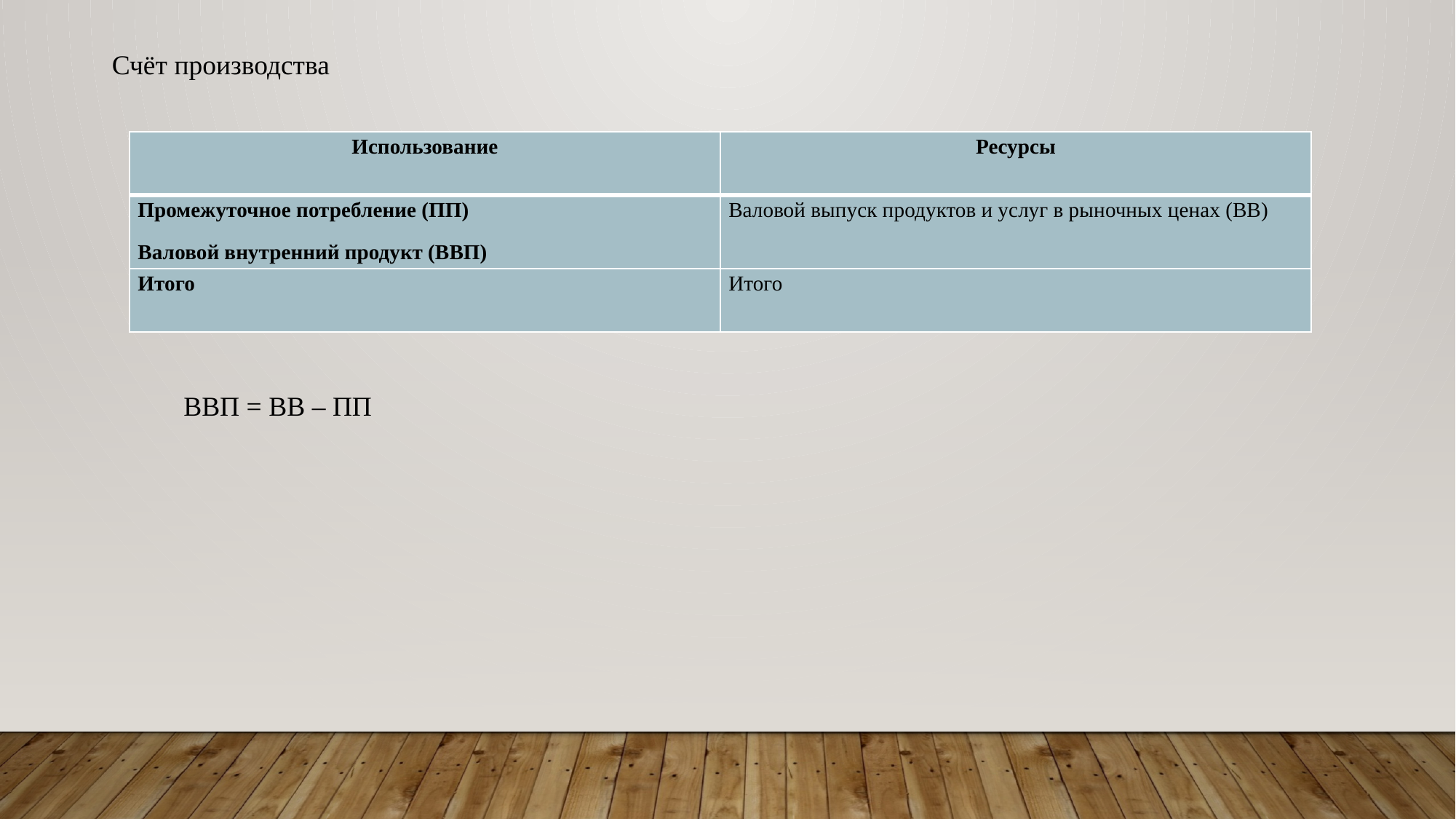

Счёт производства
| Использование | Ресурсы |
| --- | --- |
| Промежуточное потребление (ПП) Валовой внутренний продукт (ВВП) | Валовой выпуск продуктов и услуг в рыночных ценах (ВВ) |
| Итого | Итого |
ВВП = ВВ – ПП